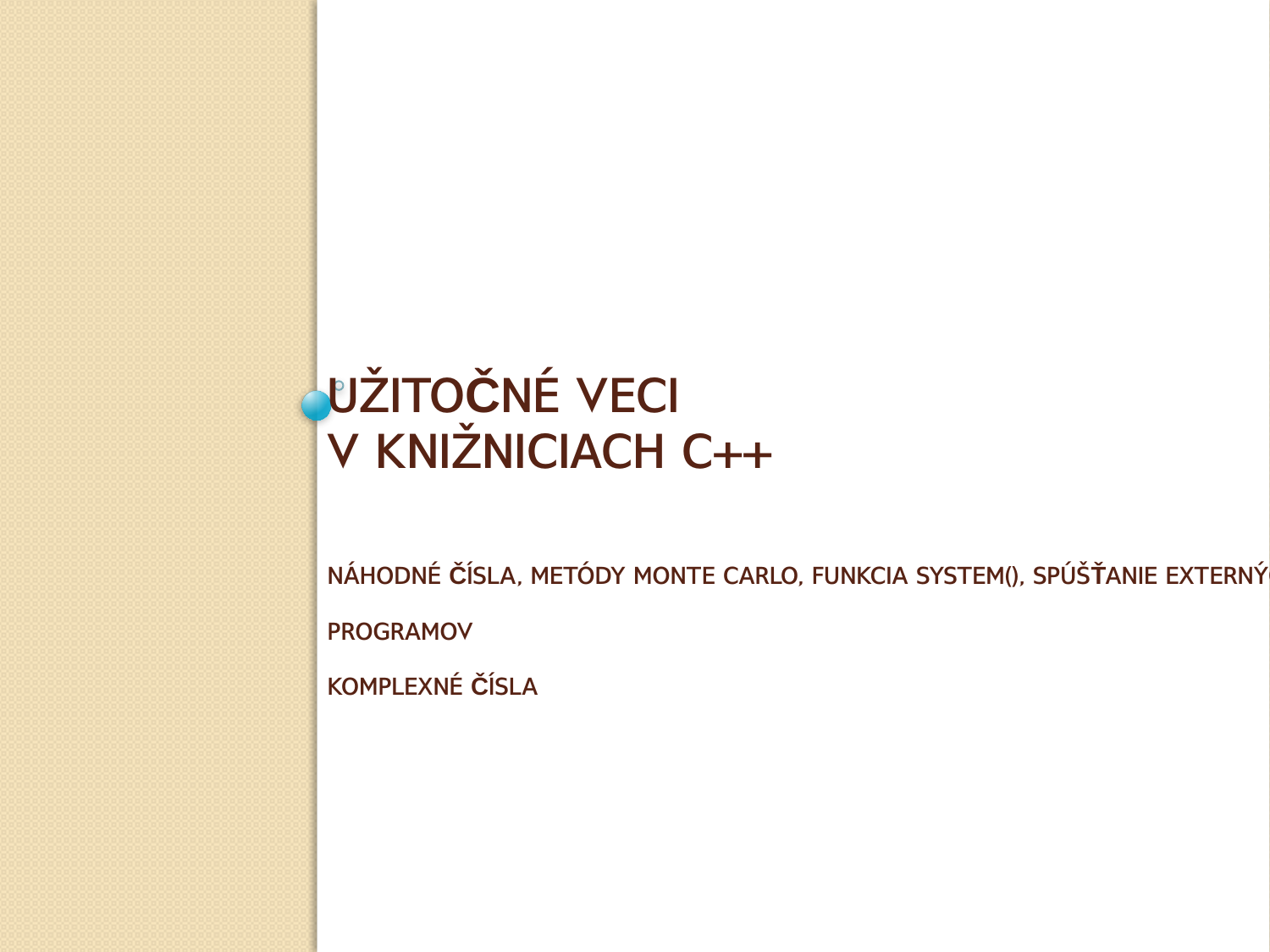

# Užitočné veci v knižniciach C++ Náhodné čísla, metódy Monte Carlo, funkcia system(), spúšťanie externých programov Komplexné čísla